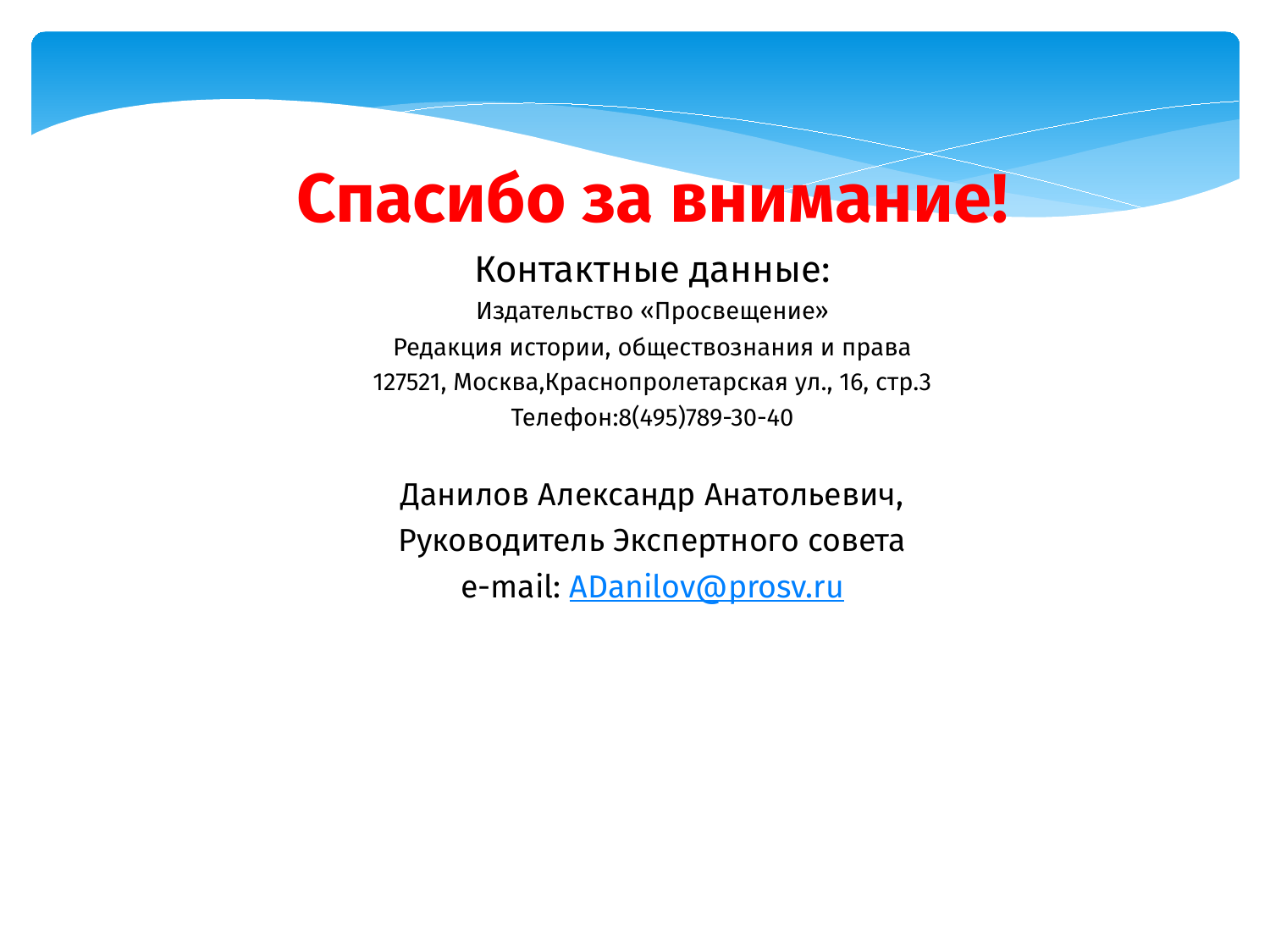

Спасибо за внимание!
Контактные данные:
Издательство «Просвещение»
Редакция истории, обществознания и права
127521, Москва,Краснопролетарская ул., 16, стр.3
Телефон:8(495)789-30-40

Данилов Александр Анатольевич,
Руководитель Экспертного совета
e-mail: ADanilov@prosv.ru